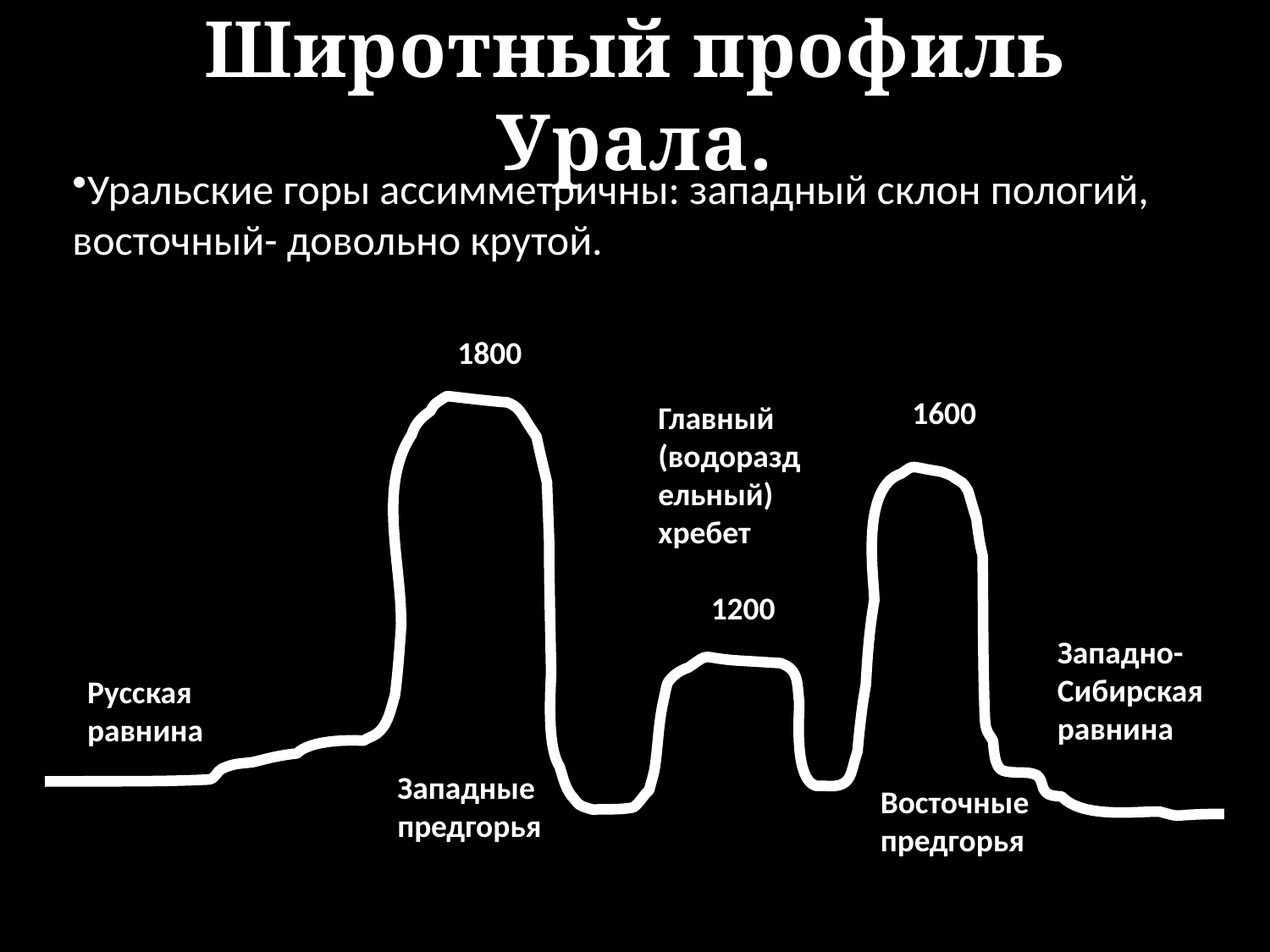

# Широтный профиль Урала.
Уральские горы ассимметричны: западный склон пологий, восточный- довольно крутой.

1800
1600
Главный (водораздельный) хребет

1200
Западно- Сибирская равнина
Русская равнина
Западные предгорья
Восточные предгорья